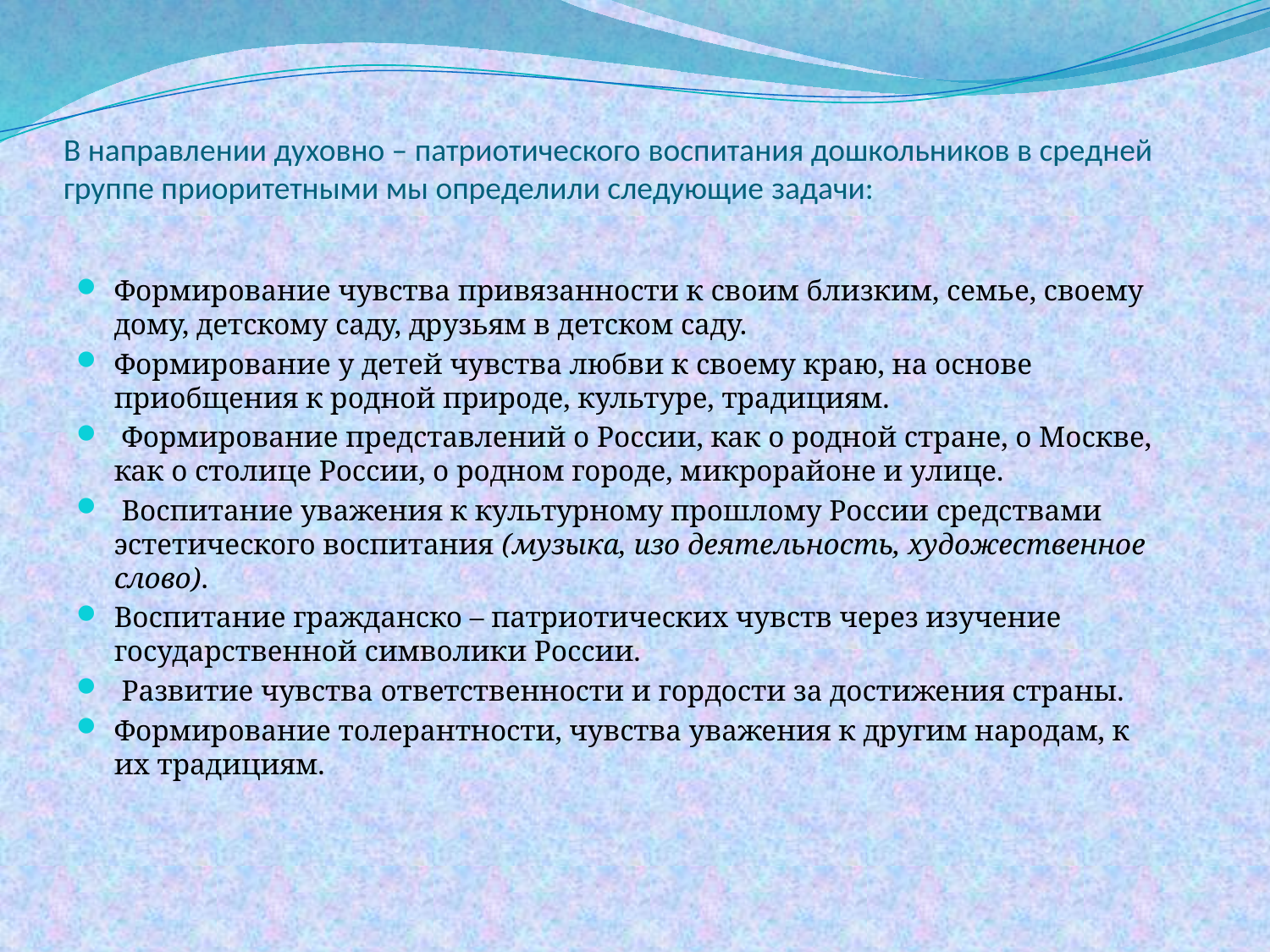

# В направлении духовно – патриотического воспитания дошкольников в средней группе приоритетными мы определили следующие задачи:
Формирование чувства привязанности к своим близким, семье, своему дому, детскому саду, друзьям в детском саду.
Формирование у детей чувства любви к своему краю, на основе приобщения к родной природе, культуре, традициям.
 Формирование представлений о России, как о родной стране, о Москве, как о столице России, о родном городе, микрорайоне и улице.
 Воспитание уважения к культурному прошлому России средствами эстетического воспитания (музыка, изо деятельность, художественное слово).
Воспитание гражданско – патриотических чувств через изучение государственной символики России.
 Развитие чувства ответственности и гордости за достижения страны.
Формирование толерантности, чувства уважения к другим народам, к их традициям.